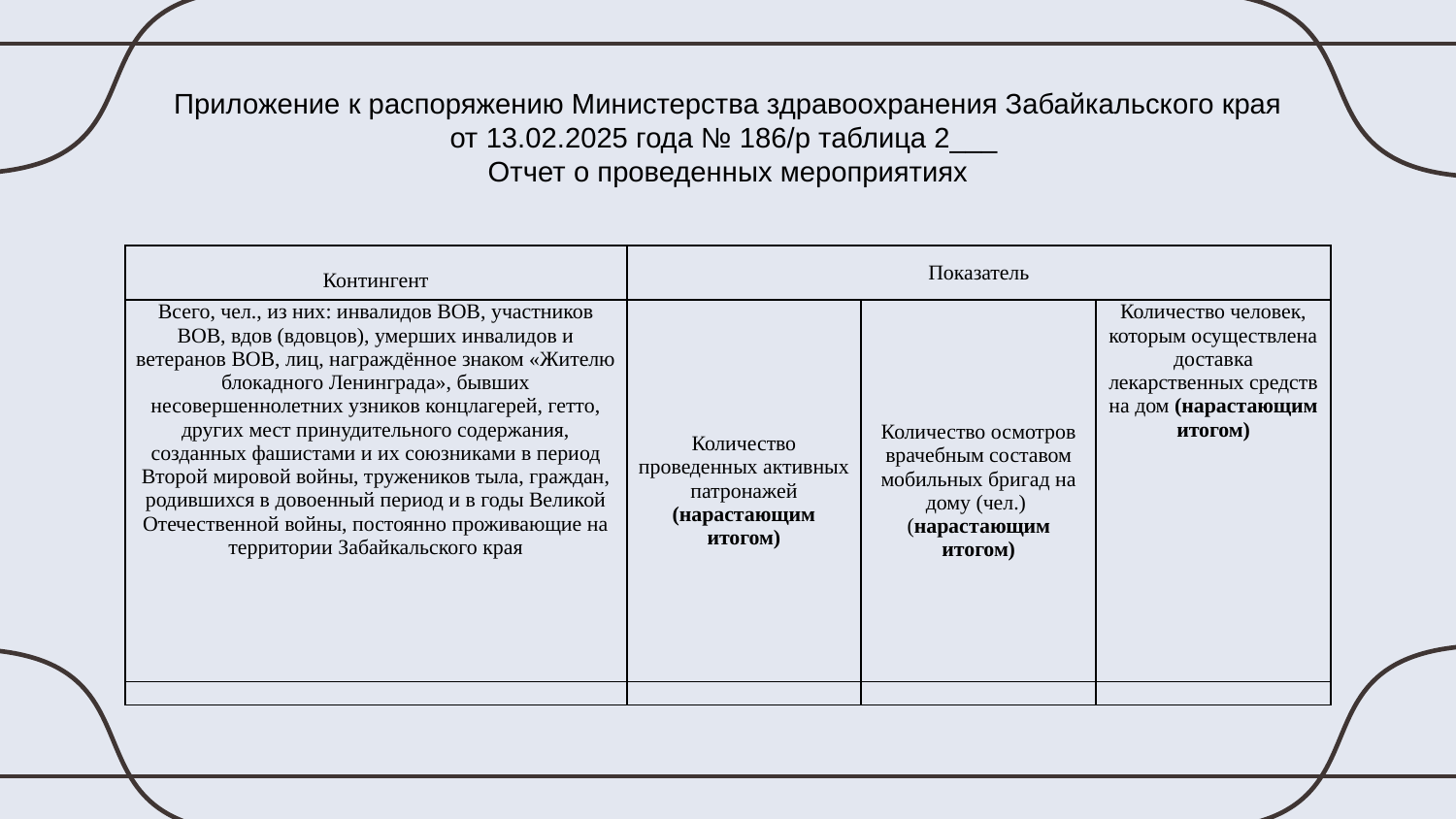

# Приложение к распоряжению Министерства здравоохранения Забайкальского края от 13.02.2025 года № 186/р таблица 2___ Отчет о проведенных мероприятиях
| Контингент | Показатель |  |  |
| --- | --- | --- | --- |
| Всего, чел., из них: инвалидов ВОВ, участников ВОВ, вдов (вдовцов), умерших инвалидов и ветеранов ВОВ, лиц, награждённое знаком «Жителю блокадного Ленинграда», бывших несовершеннолетних узников концлагерей, гетто, других мест принудительного содержания, созданных фашистами и их союзниками в период Второй мировой войны, тружеников тыла, граждан, родившихся в довоенный период и в годы Великой Отечественной войны, постоянно проживающие на территории Забайкальского края | Количество проведенных активных патронажей (нарастающим итогом) | Количество осмотров врачебным составом мобильных бригад на дому (чел.) (нарастающим итогом) | Количество человек, которым осуществлена доставка лекарственных средств на дом (нарастающим итогом) |
|  |  |  |  |
|  |
| --- |